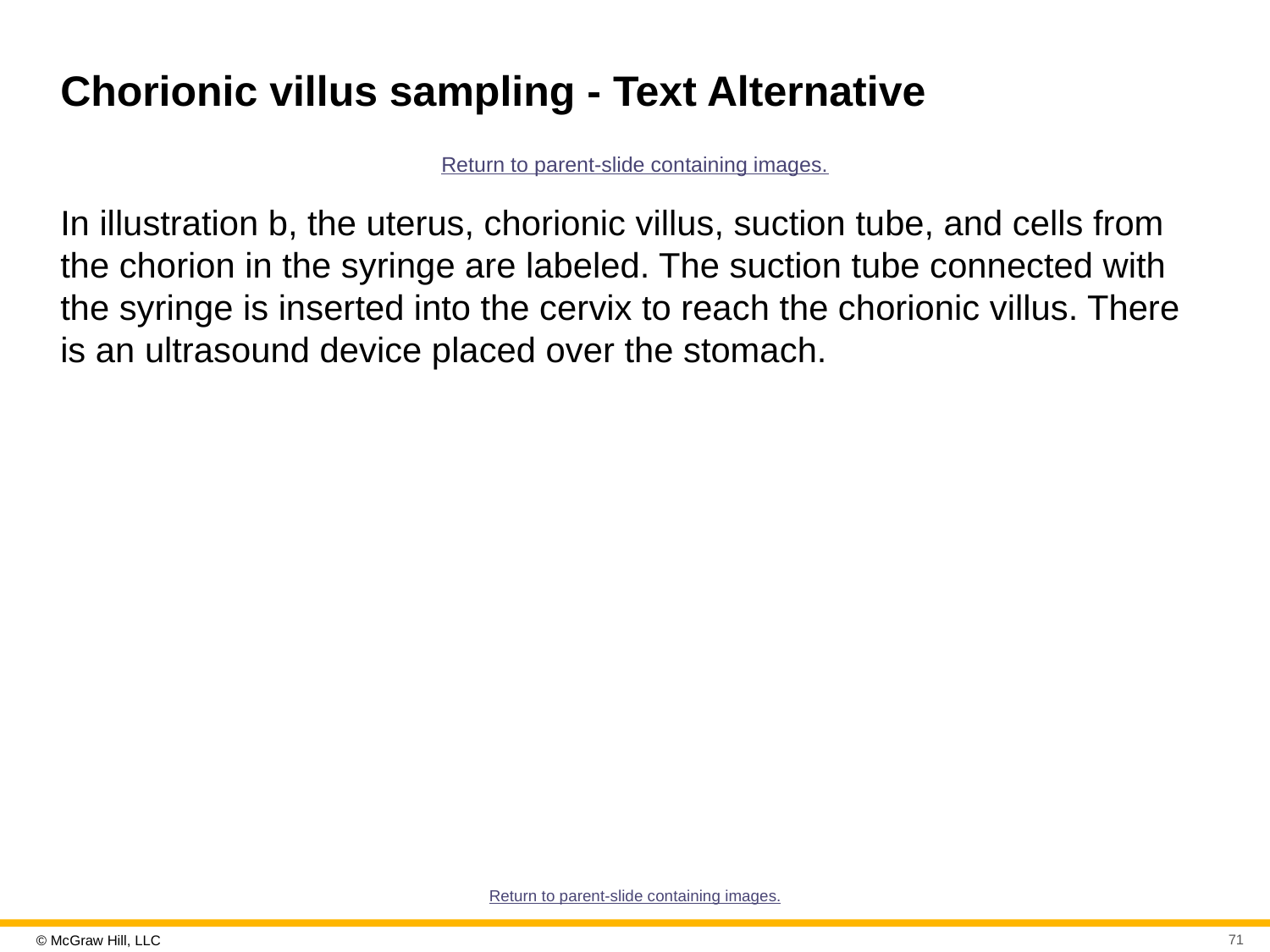

# Chorionic villus sampling - Text Alternative
Return to parent-slide containing images.
In illustration b, the uterus, chorionic villus, suction tube, and cells from the chorion in the syringe are labeled. The suction tube connected with the syringe is inserted into the cervix to reach the chorionic villus. There is an ultrasound device placed over the stomach.
Return to parent-slide containing images.
71